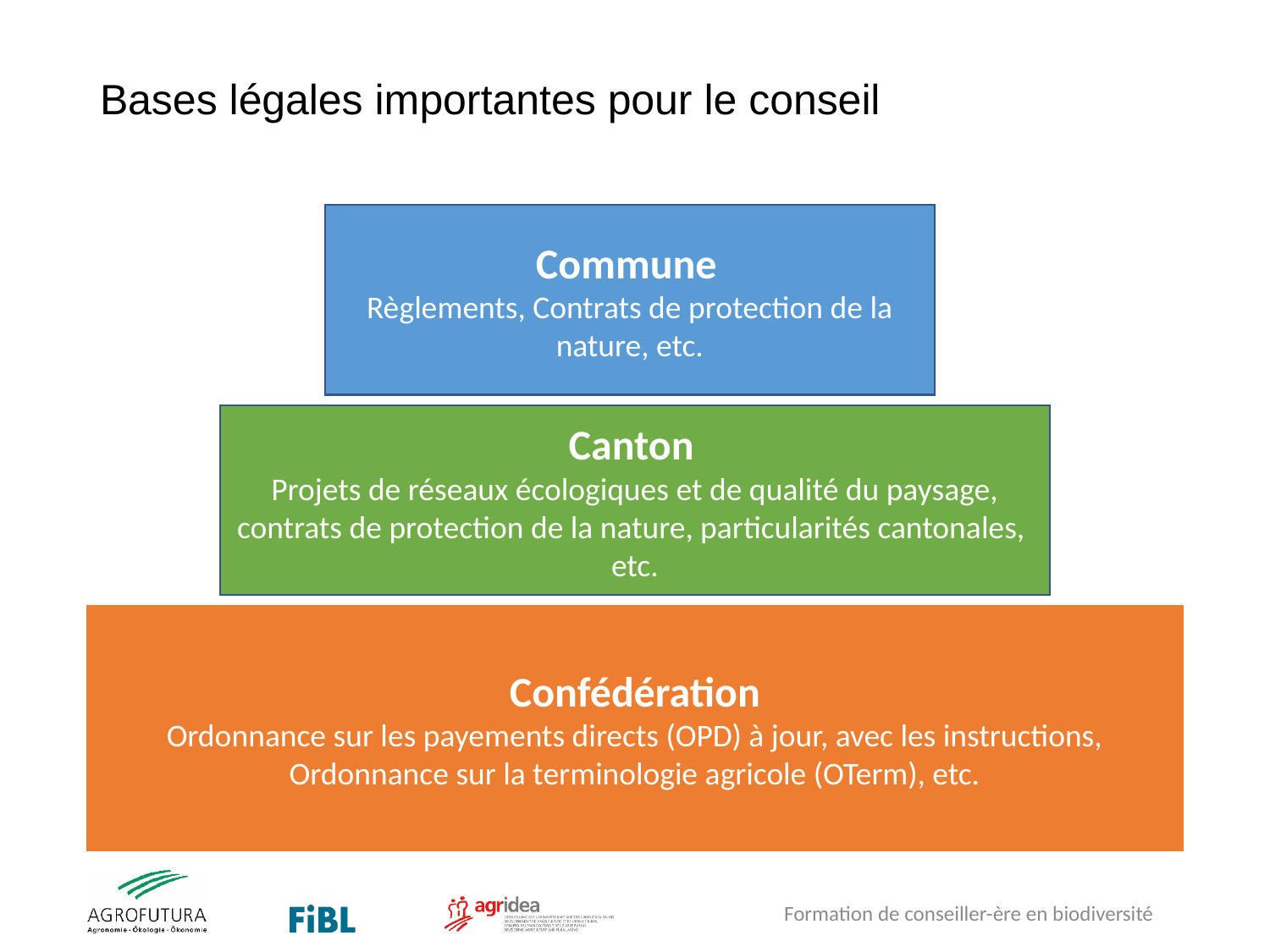

# Bases légales importantes pour le conseil
Commune
Règlements, Contrats de protection de la nature, etc.
Canton
Projets de réseaux écologiques et de qualité du paysage, contrats de protection de la nature, particularités cantonales,  etc.
Confédération
Ordonnance sur les payements directs (OPD) à jour, avec les instructions,
Ordonnance sur la terminologie agricole (OTerm), etc.
Formation de conseiller-ère en biodiversité